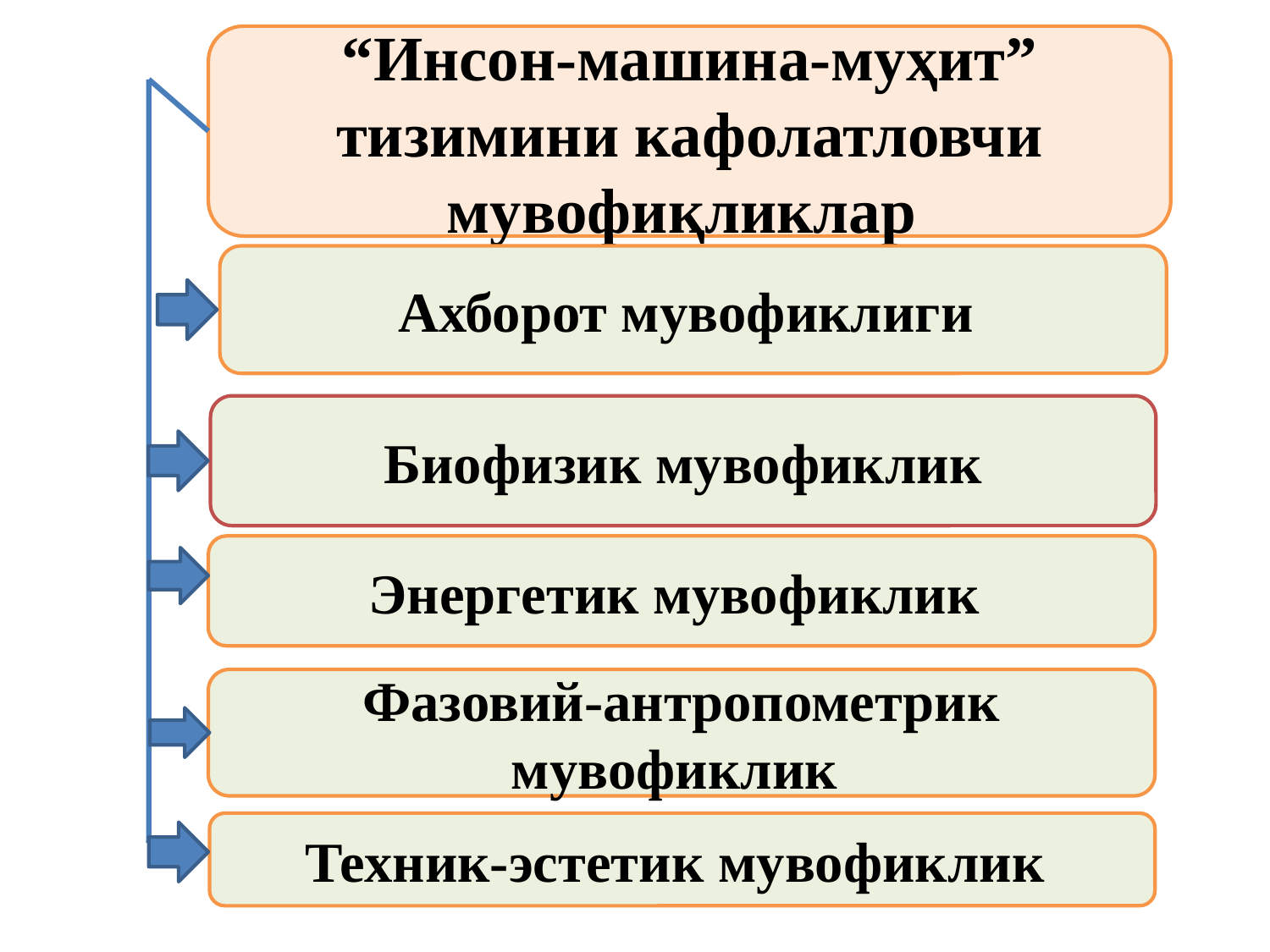

“Инсон-машина-муҳит” тизимини кафолатловчи мувофиқликлар
Ахборот мувофиклиги

Биофизик мувофиклик

Энергетик мувофиклик

Фазовий-антропометрик мувофиклик

Техник-эстетик мувофиклик